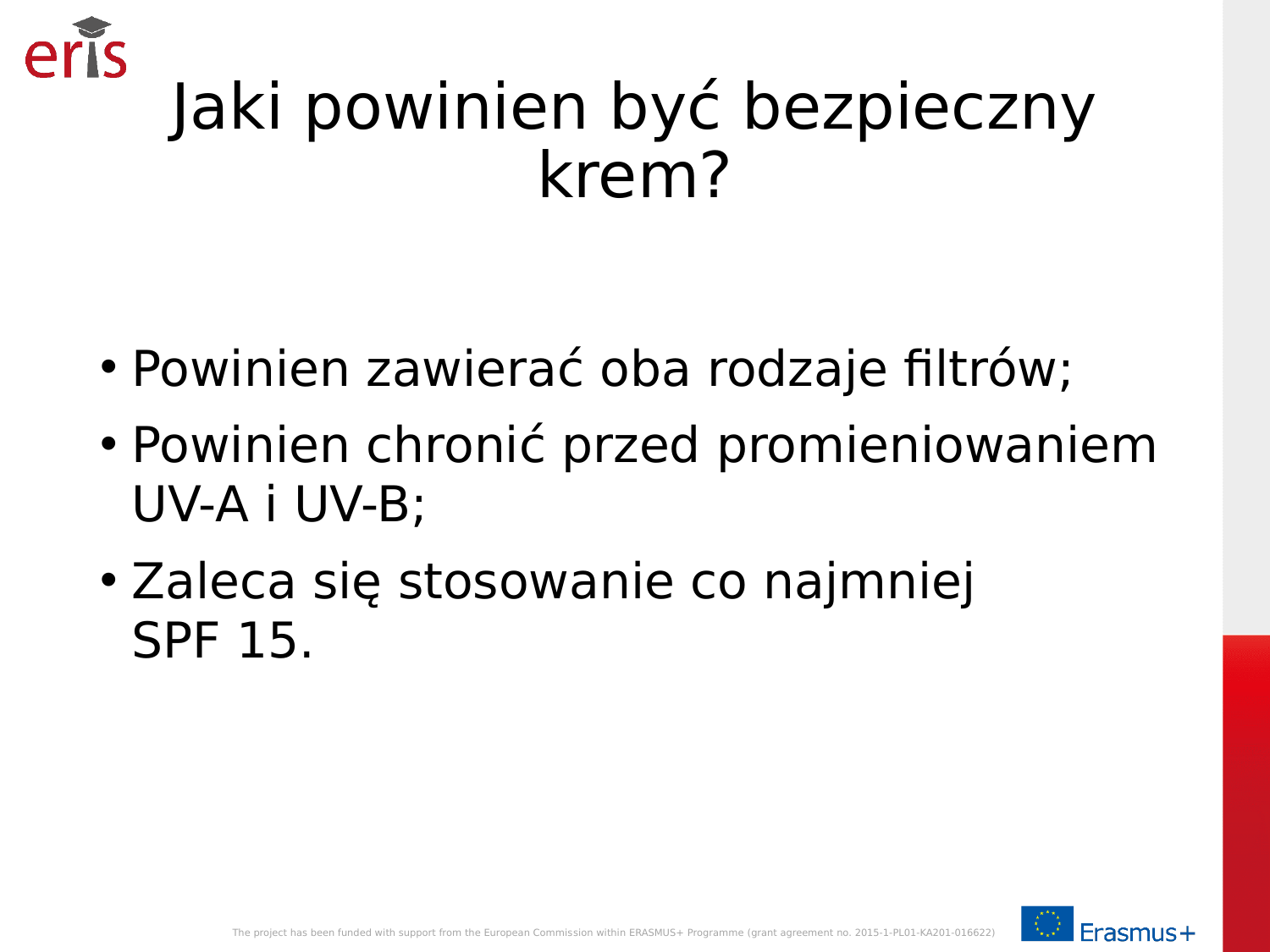

# Jaki powinien być bezpieczny krem?

Powinien zawierać oba rodzaje filtrów;
Powinien chronić przed promieniowaniem UV-A i UV-B;
Zaleca się stosowanie co najmniej
SPF 15.